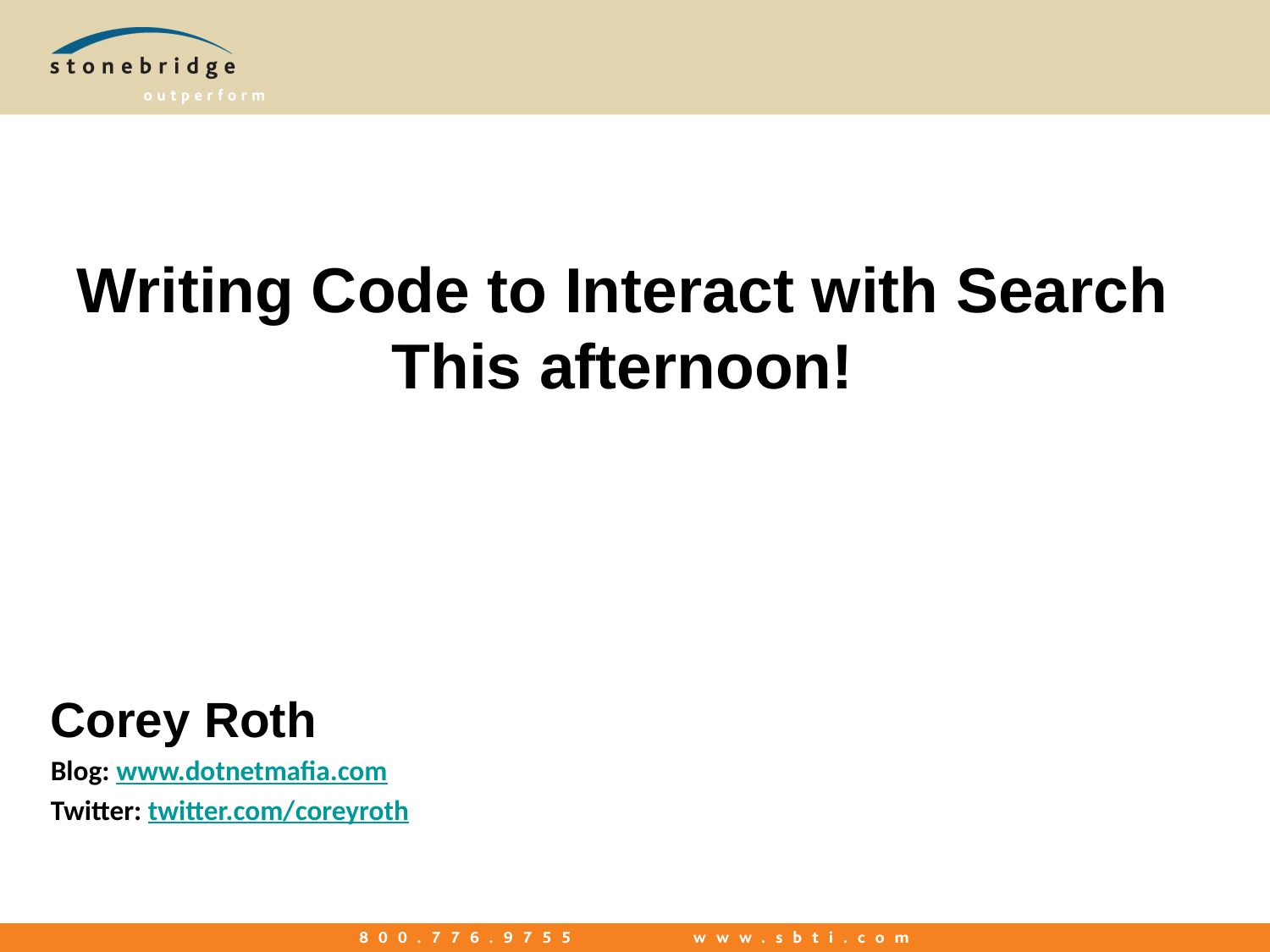

# Writing Code to Interact with Search This afternoon!

Corey Roth
Blog: www.dotnetmafia.com
Twitter: twitter.com/coreyroth